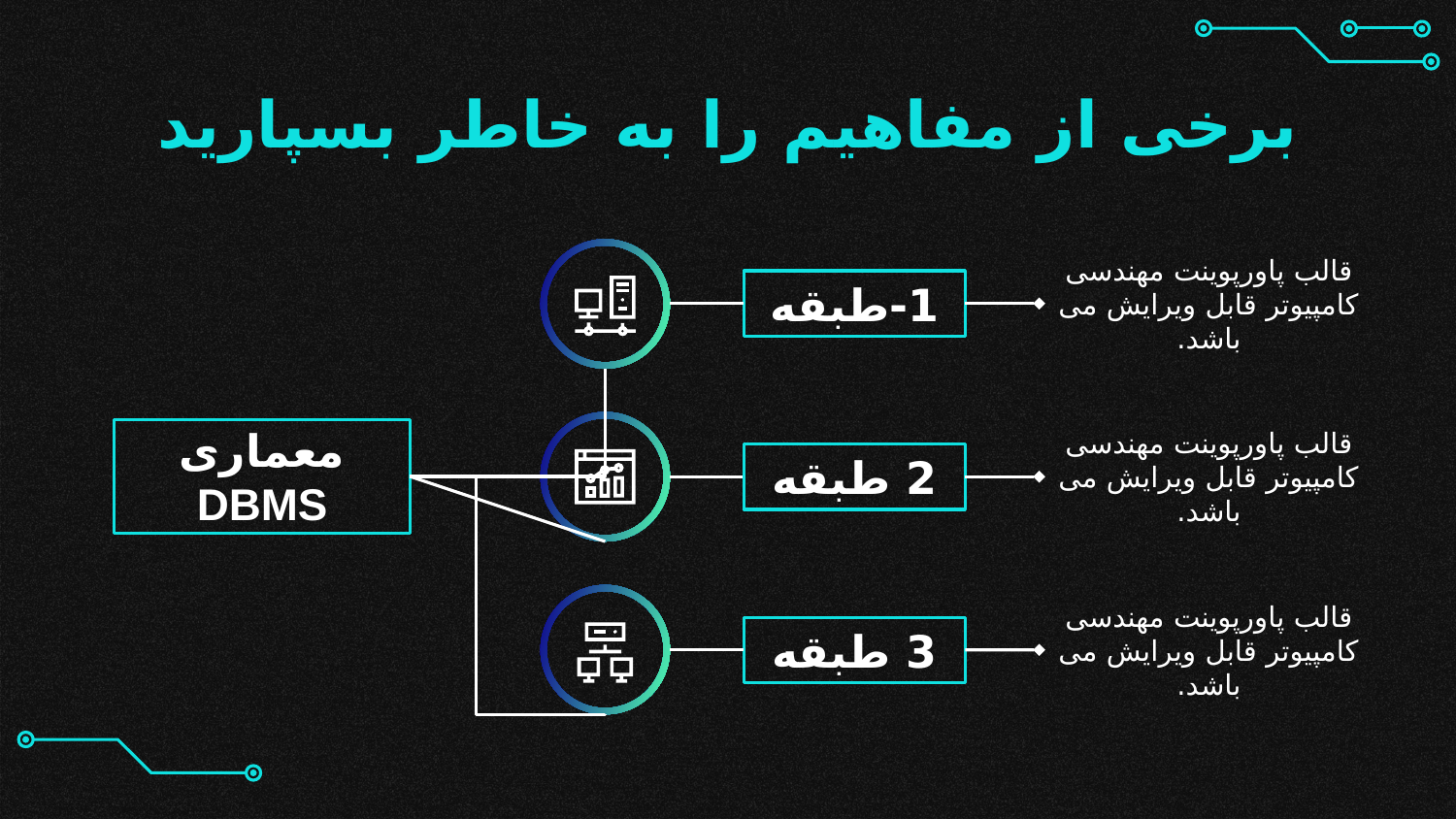

# برخی از مفاهیم را به خاطر بسپارید

قالب پاورپوینت مهندسی کامپیوتر قابل ویرایش می باشد.
1-طبقه

معماری DBMS
قالب پاورپوینت مهندسی کامپیوتر قابل ویرایش می باشد.
2 طبقه

قالب پاورپوینت مهندسی کامپیوتر قابل ویرایش می باشد.
3 طبقه